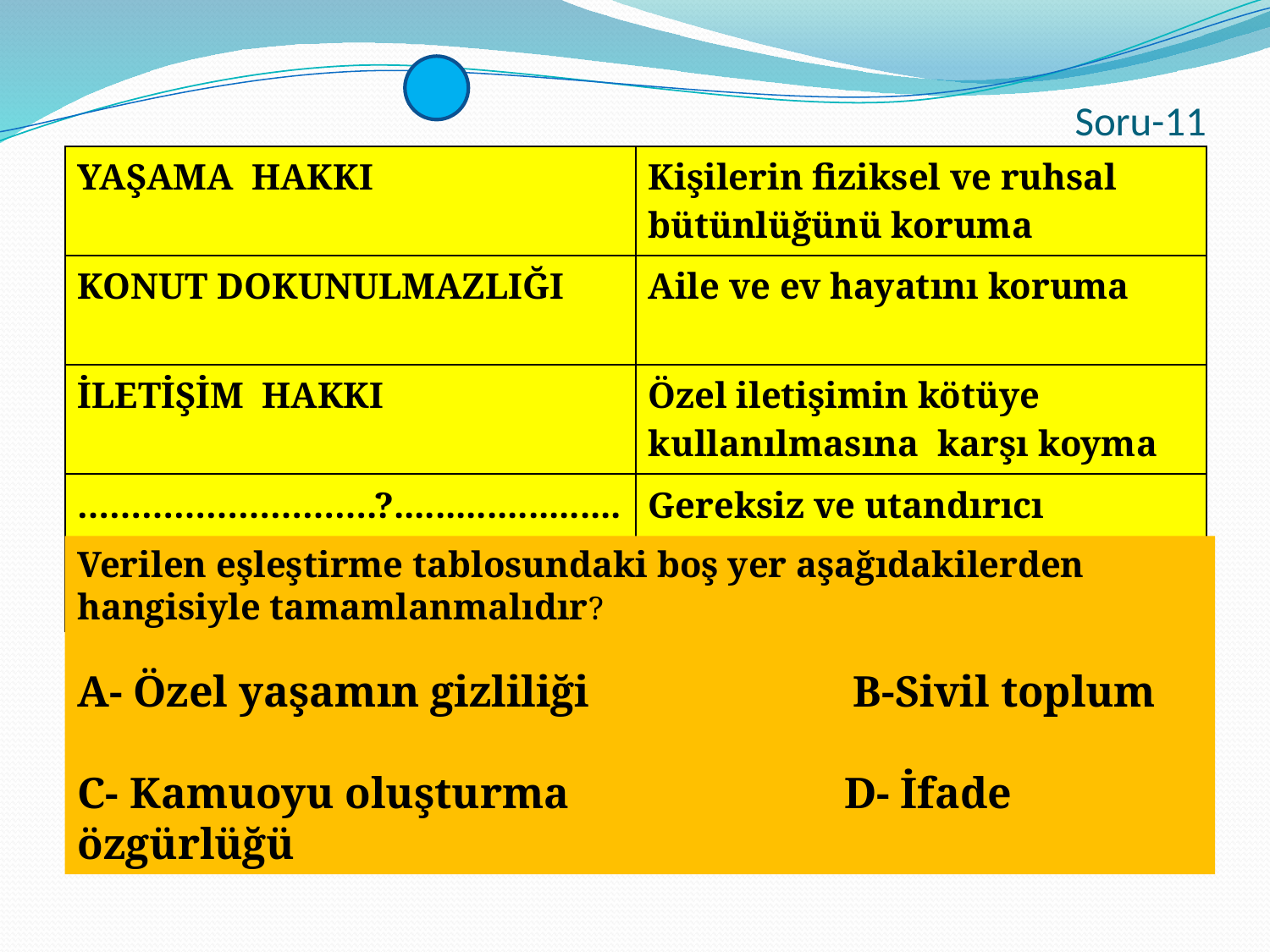

# Soru-11
| YAŞAMA HAKKI | Kişilerin fiziksel ve ruhsal bütünlüğünü koruma |
| --- | --- |
| KONUT DOKUNULMAZLIĞI | Aile ve ev hayatını koruma |
| İLETİŞİM HAKKI | Özel iletişimin kötüye kullanılmasına karşı koyma |
| ……………………….?............................ | Gereksiz ve utandırıcı şeylerin açıklanmasına karşı koruma |
Verilen eşleştirme tablosundaki boş yer aşağıdakilerden hangisiyle tamamlanmalıdır?

A- Özel yaşamın gizliliği                        B-Sivil toplum

C- Kamuoyu oluşturma                         D- İfade özgürlüğü